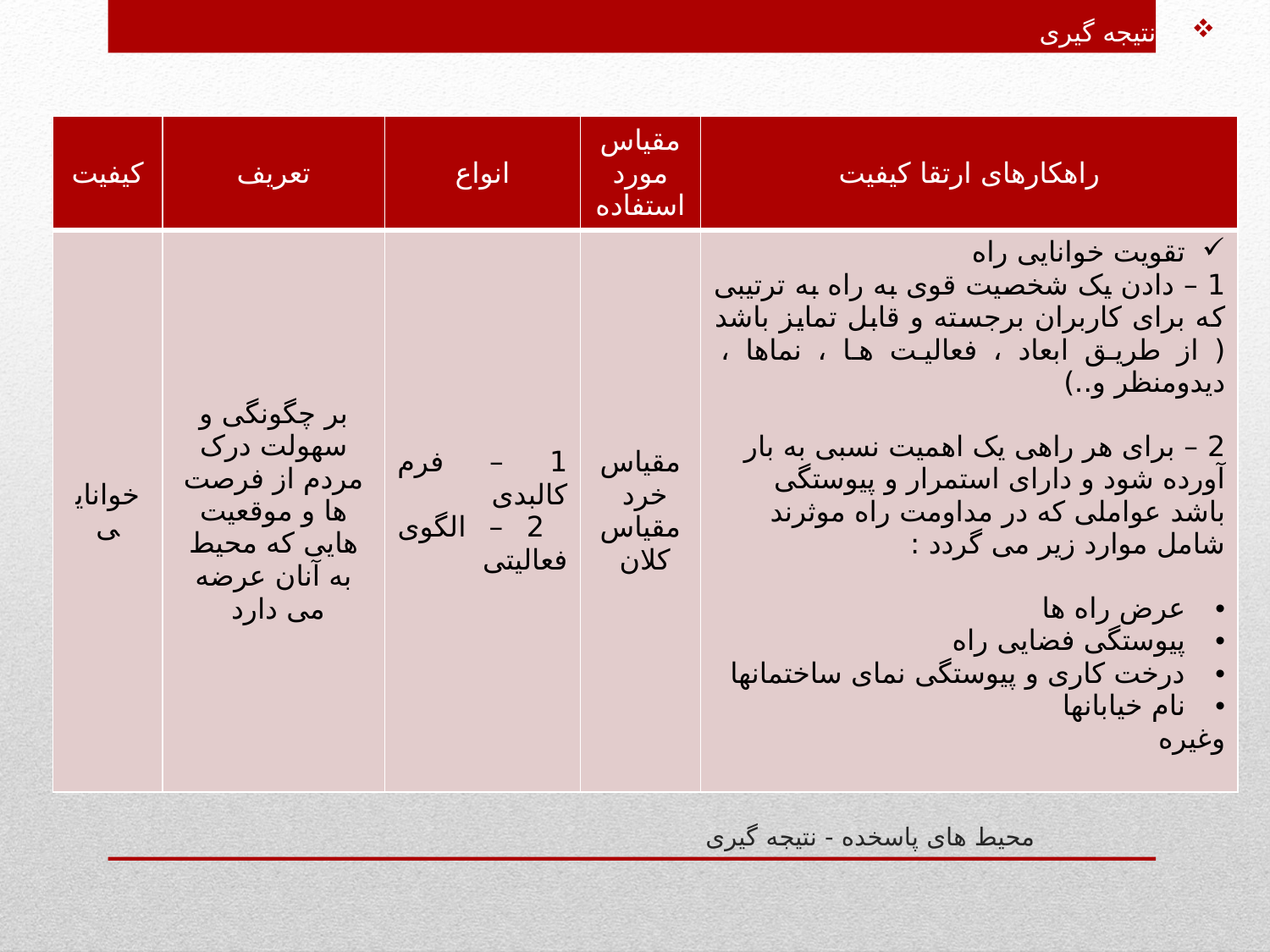

نتیجه گیری
| کیفیت | تعریف | انواع | مقیاس مورد استفاده | راهکارهای ارتقا کیفیت |
| --- | --- | --- | --- | --- |
| خوانایی | بر چگونگی و سهولت درک مردم از فرصت ها و موقعیت هایی که محیط به آنان عرضه می دارد | 1 – فرم کالبدی 2 – الگوی فعالیتی | مقیاس خرد مقیاس کلان | تقویت خوانایی راه 1 – دادن یک شخصیت قوی به راه به ترتیبی که برای کاربران برجسته و قابل تمایز باشد ( از طریق ابعاد ، فعالیت ها ، نماها ، دیدومنظر و..) 2 – برای هر راهی یک اهمیت نسبی به بار آورده شود و دارای استمرار و پیوستگی باشد عواملی که در مداومت راه موثرند شامل موارد زیر می گردد : عرض راه ها پیوستگی فضایی راه درخت کاری و پیوستگی نمای ساختمانها نام خیابانها وغیره |
# محیط های پاسخده - نتیجه گیری